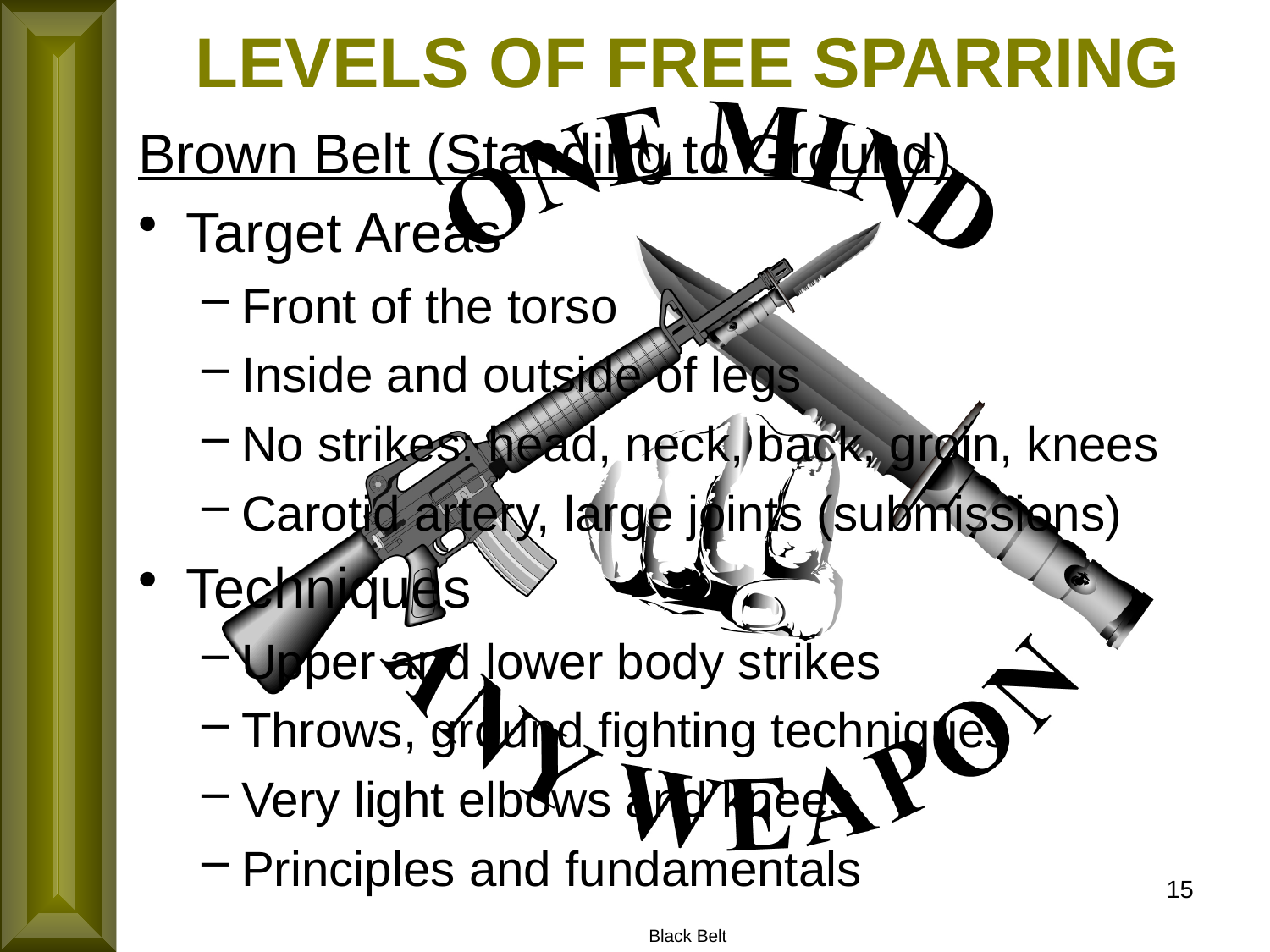

LEVELS OF FREE SPARRING
Brown Belt (Standing to Ground)
Target Areas
Front of the torso
Inside and outside of legs
No strikes: head, neck, back, groin, knees
Carotid artery, large joints (submissions)
Techniques
Upper and lower body strikes
Throws, ground fighting techniques
Very light elbows and knees
Principles and fundamentals
15
Black Belt